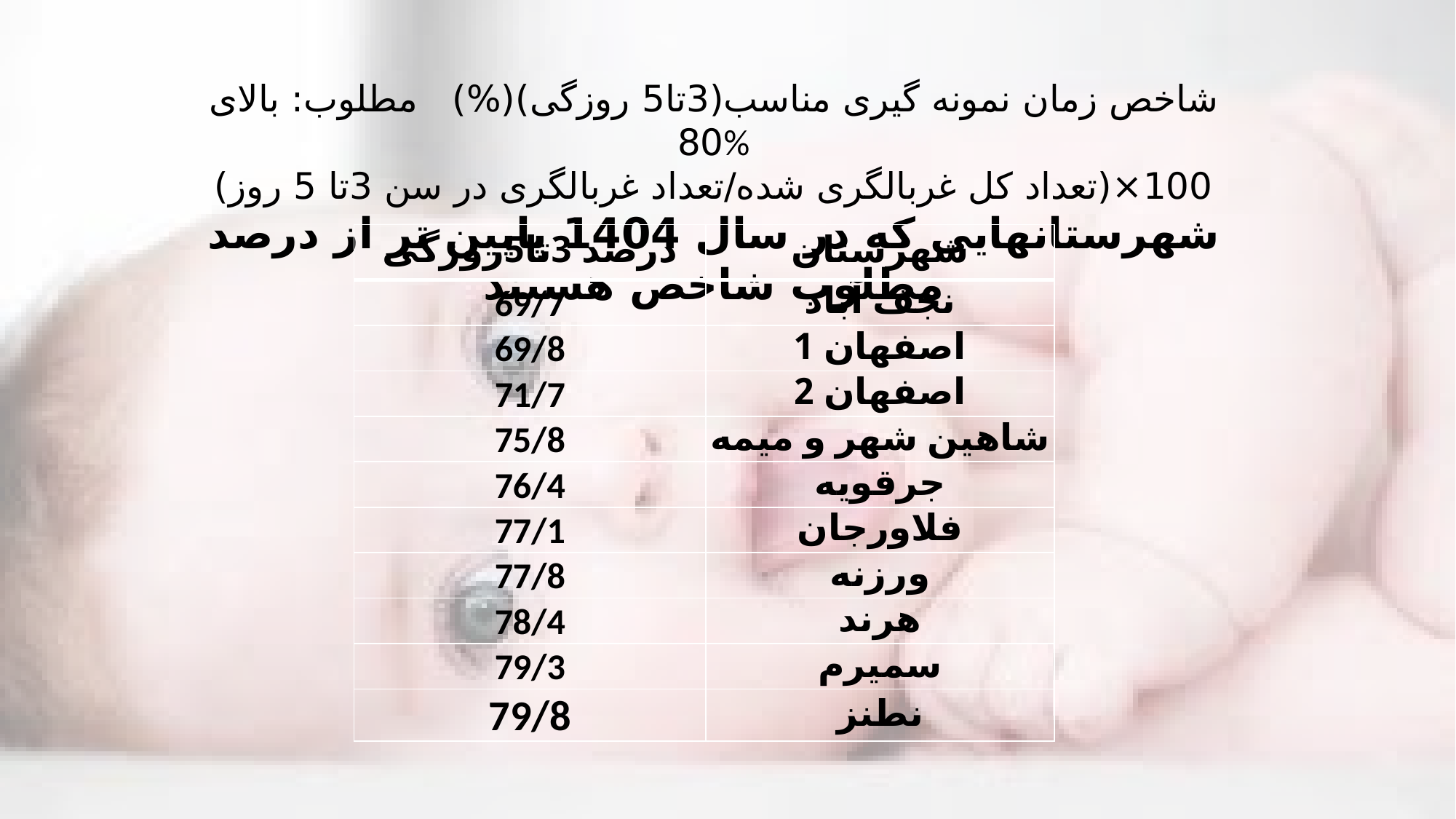

شاخص زمان نمونه گیری مناسب(3تا5 روزگی)(%)   مطلوب: بالای 80%
100×(تعداد کل غربالگری شده/تعداد غربالگری در سن 3تا 5 روز)
شهرستانهایی که در سال 1404 پایین تر از درصد مطلوب شاخص هستند
| درصد 3تا5روزگی | شهرستان |
| --- | --- |
| 69/7 | نجف آباد |
| 69/8 | اصفهان 1 |
| 71/7 | اصفهان 2 |
| 75/8 | شاهین شهر و میمه |
| 76/4 | جرقویه |
| 77/1 | فلاورجان |
| 77/8 | ورزنه |
| 78/4 | هرند |
| 79/3 | سمیرم |
| 79/8 | نطنز |